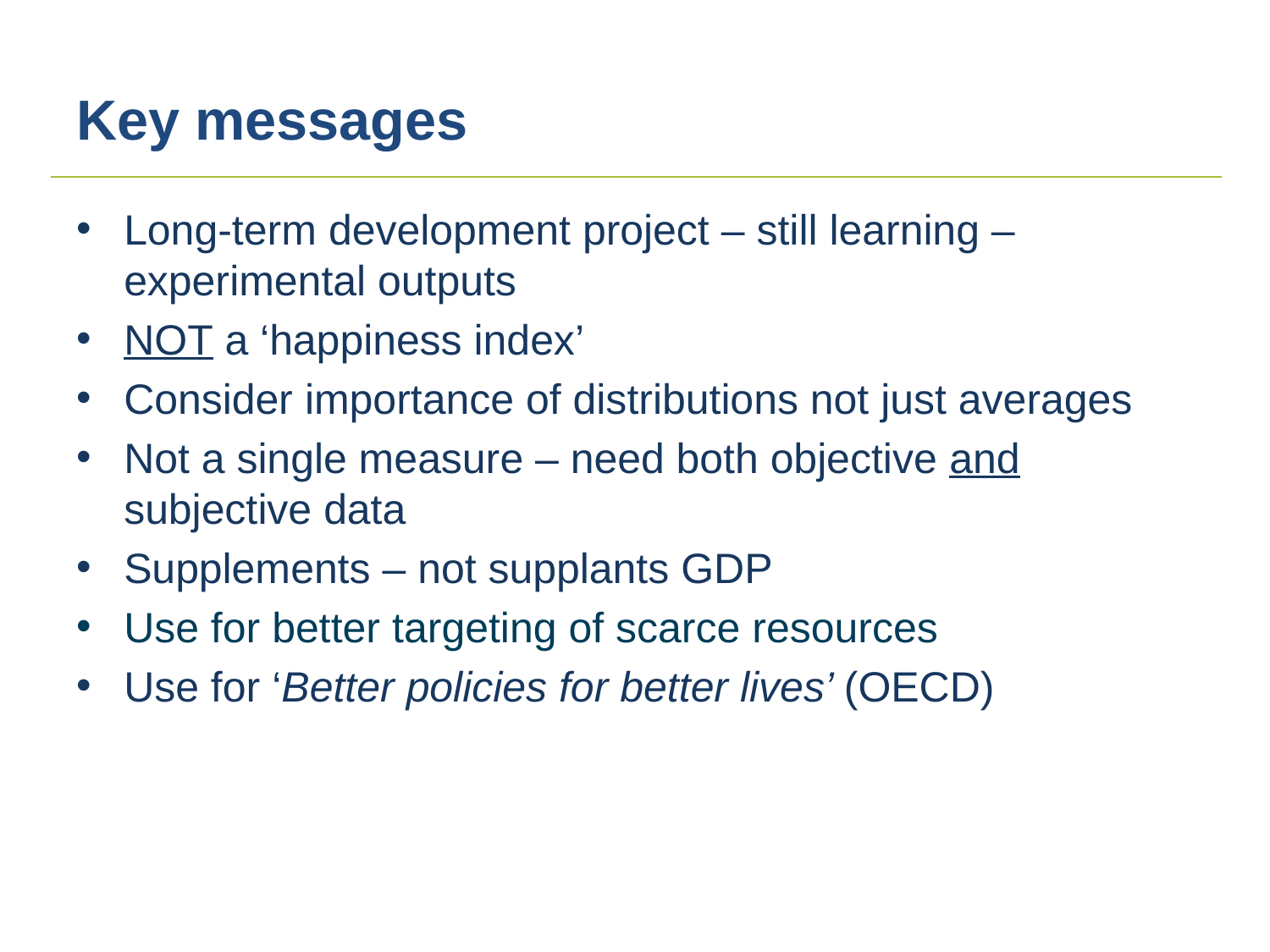

# Key messages
Long-term development project – still learning – experimental outputs
NOT a ‘happiness index’
Consider importance of distributions not just averages
Not a single measure – need both objective and subjective data
Supplements – not supplants GDP
Use for better targeting of scarce resources
Use for ‘Better policies for better lives’ (OECD)